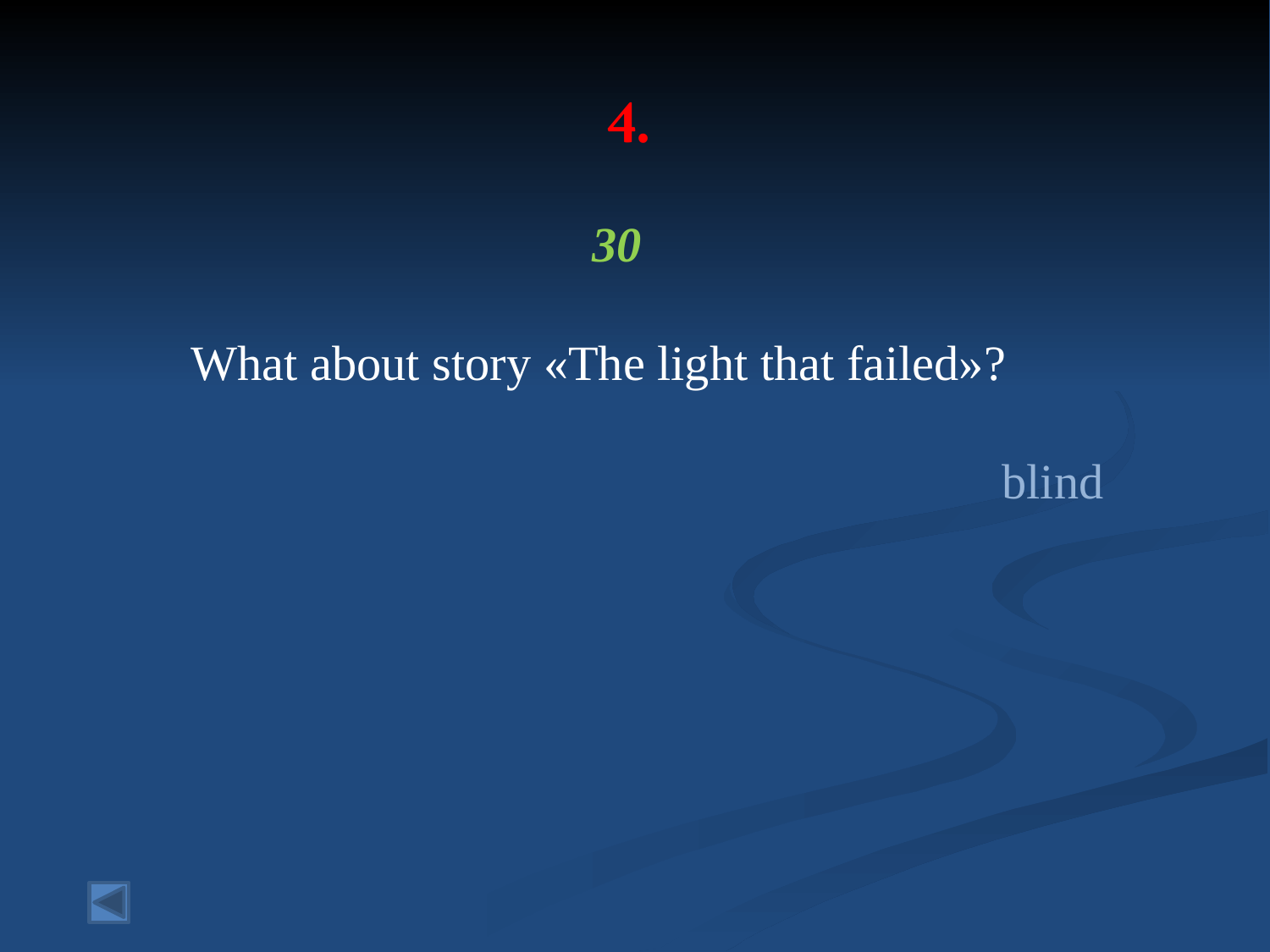

# 4.
30

      What about story «The light that failed»?

blind